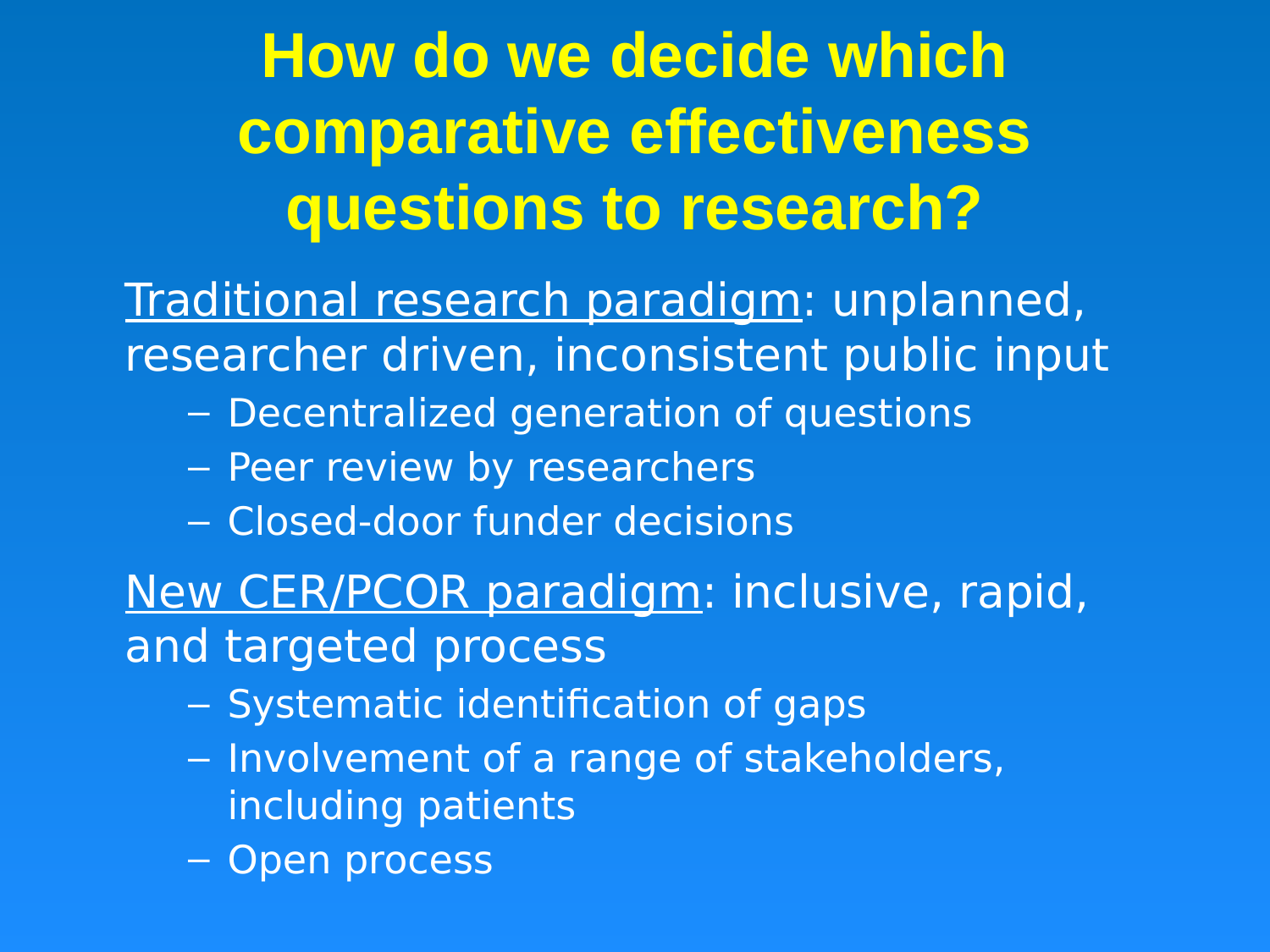

# How do we decide which comparative effectiveness questions to research?
Traditional research paradigm: unplanned, researcher driven, inconsistent public input
Decentralized generation of questions
Peer review by researchers
Closed-door funder decisions
New CER/PCOR paradigm: inclusive, rapid, and targeted process
Systematic identification of gaps
Involvement of a range of stakeholders, including patients
Open process